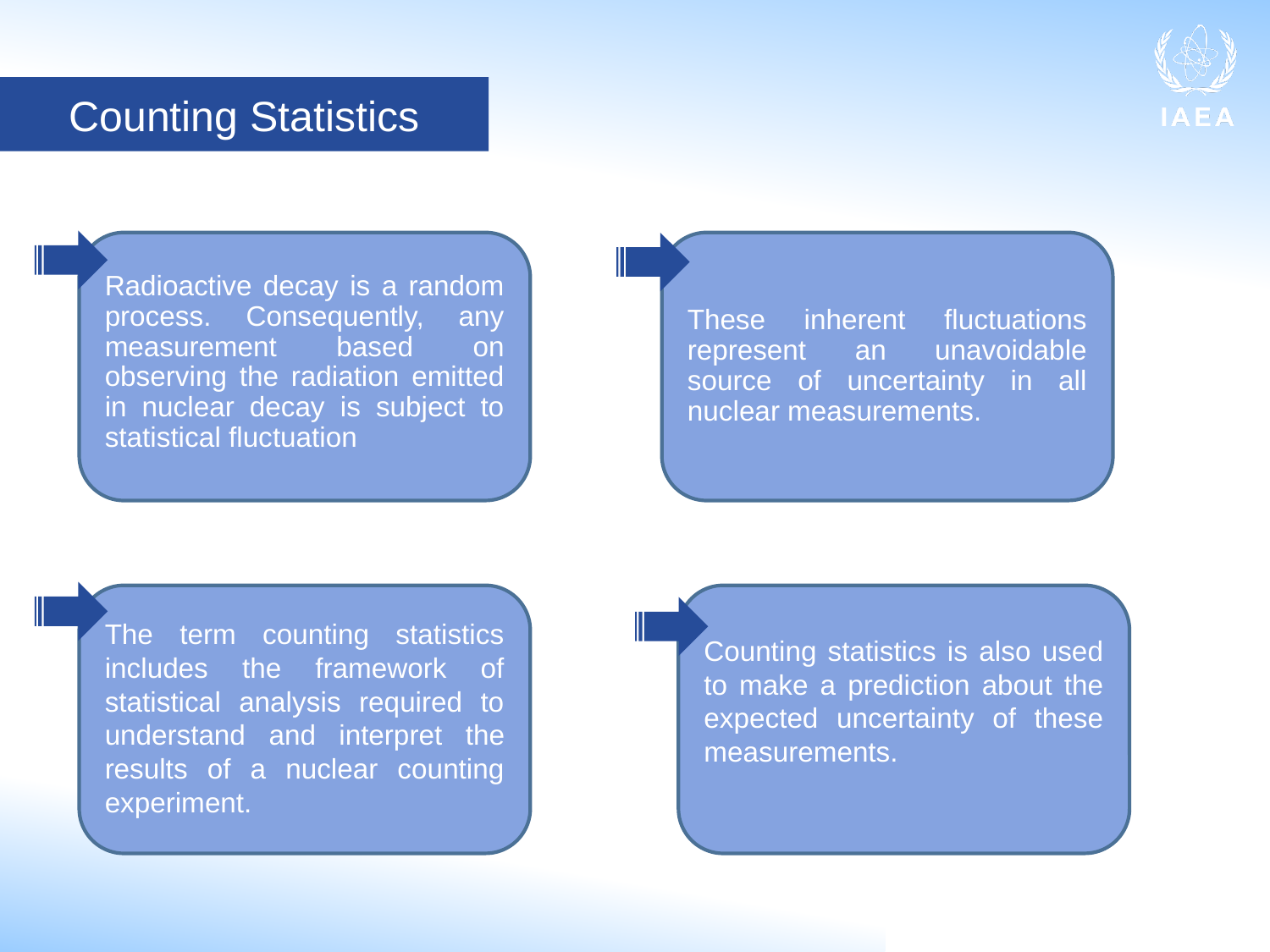

Counting Statistics

These inherent fluctuations represent an unavoidable source of uncertainty in all nuclear measurements.

Radioactive decay is a random process. Consequently, any measurement based on observing the radiation emitted in nuclear decay is subject to statistical fluctuation

Counting statistics is also used to make a prediction about the expected uncertainty of these measurements.

The term counting statistics includes the framework of statistical analysis required to understand and interpret the results of a nuclear counting experiment.